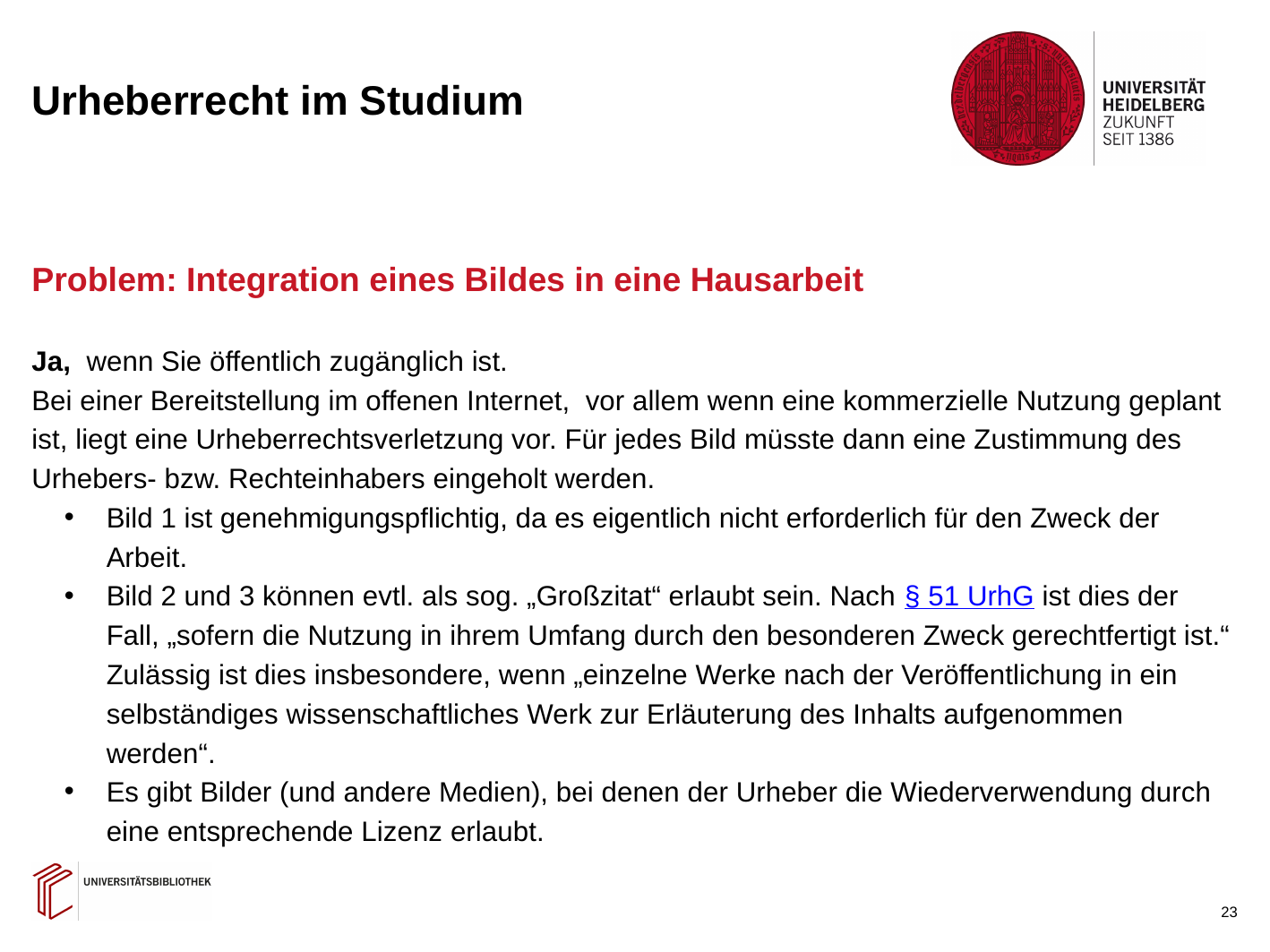

# Urheberrecht im Studium
Problem: Integration eines Bildes in eine Hausarbeit

Ja,  wenn Sie öffentlich zugänglich ist.
Bei einer Bereitstellung im offenen Internet,  vor allem wenn eine kommerzielle Nutzung geplant ist, liegt eine Urheberrechtsverletzung vor. Für jedes Bild müsste dann eine Zustimmung des Urhebers- bzw. Rechteinhabers eingeholt werden.
Bild 1 ist genehmigungspflichtig, da es eigentlich nicht erforderlich für den Zweck der Arbeit.
Bild 2 und 3 können evtl. als sog. „Großzitat“ erlaubt sein. Nach § 51 UrhG ist dies der Fall, „sofern die Nutzung in ihrem Umfang durch den besonderen Zweck gerechtfertigt ist.“ Zulässig ist dies insbesondere, wenn „einzelne Werke nach der Veröffentlichung in ein selbständiges wissenschaftliches Werk zur Erläuterung des Inhalts aufgenommen werden“.
Es gibt Bilder (und andere Medien), bei denen der Urheber die Wiederverwendung durch eine entsprechende Lizenz erlaubt.

23